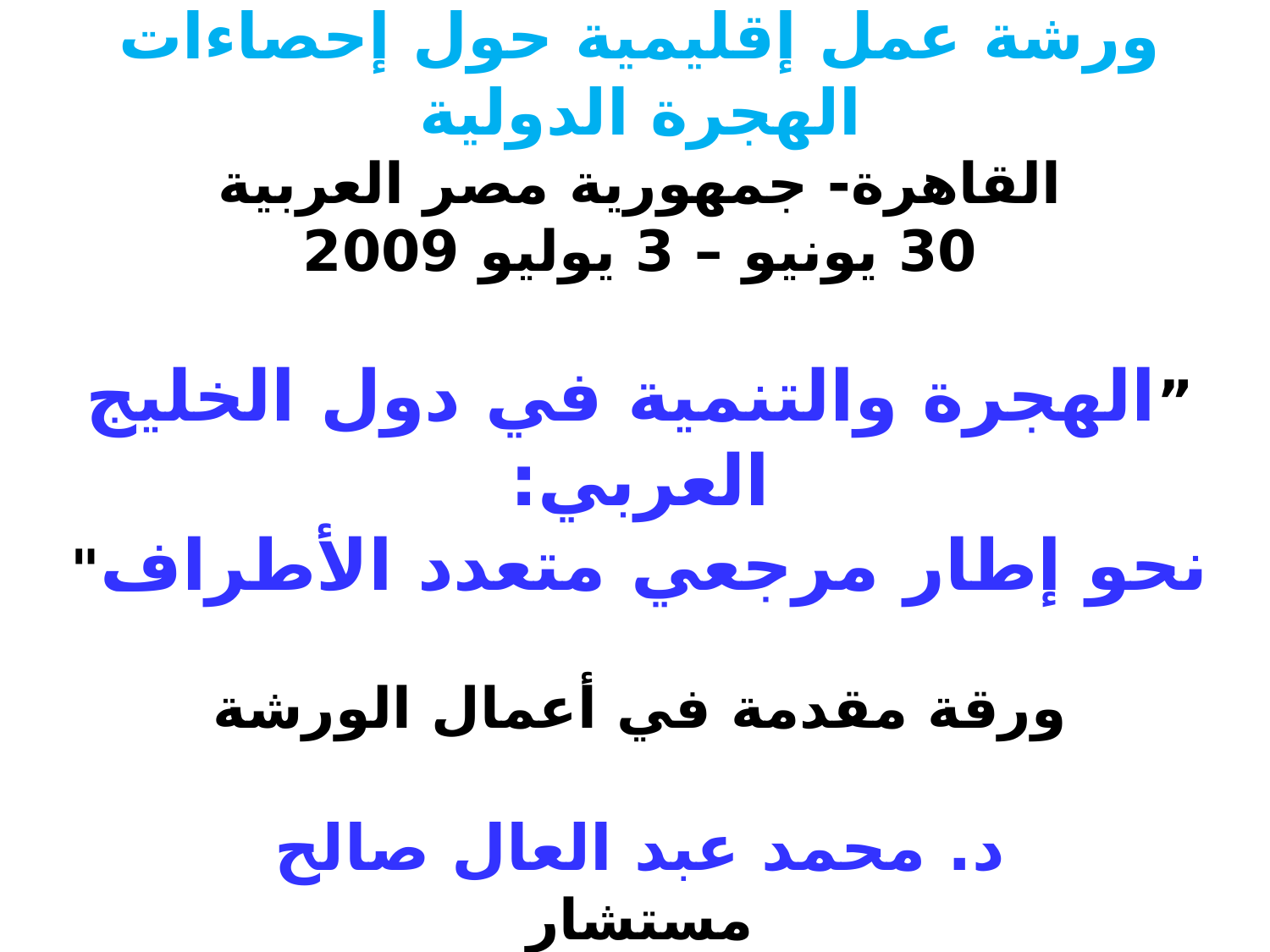

ورشة عمل إقليمية حول إحصاءات الهجرة الدولية
القاهرة- جمهورية مصر العربية
30 يونيو – 3 يوليو 2009

”الهجرة والتنمية في دول الخليج العربي:
نحو إطار مرجعي متعدد الأطراف"

ورقة مقدمة في أعمال الورشة

د. محمد عبد العال صالح
مستشار